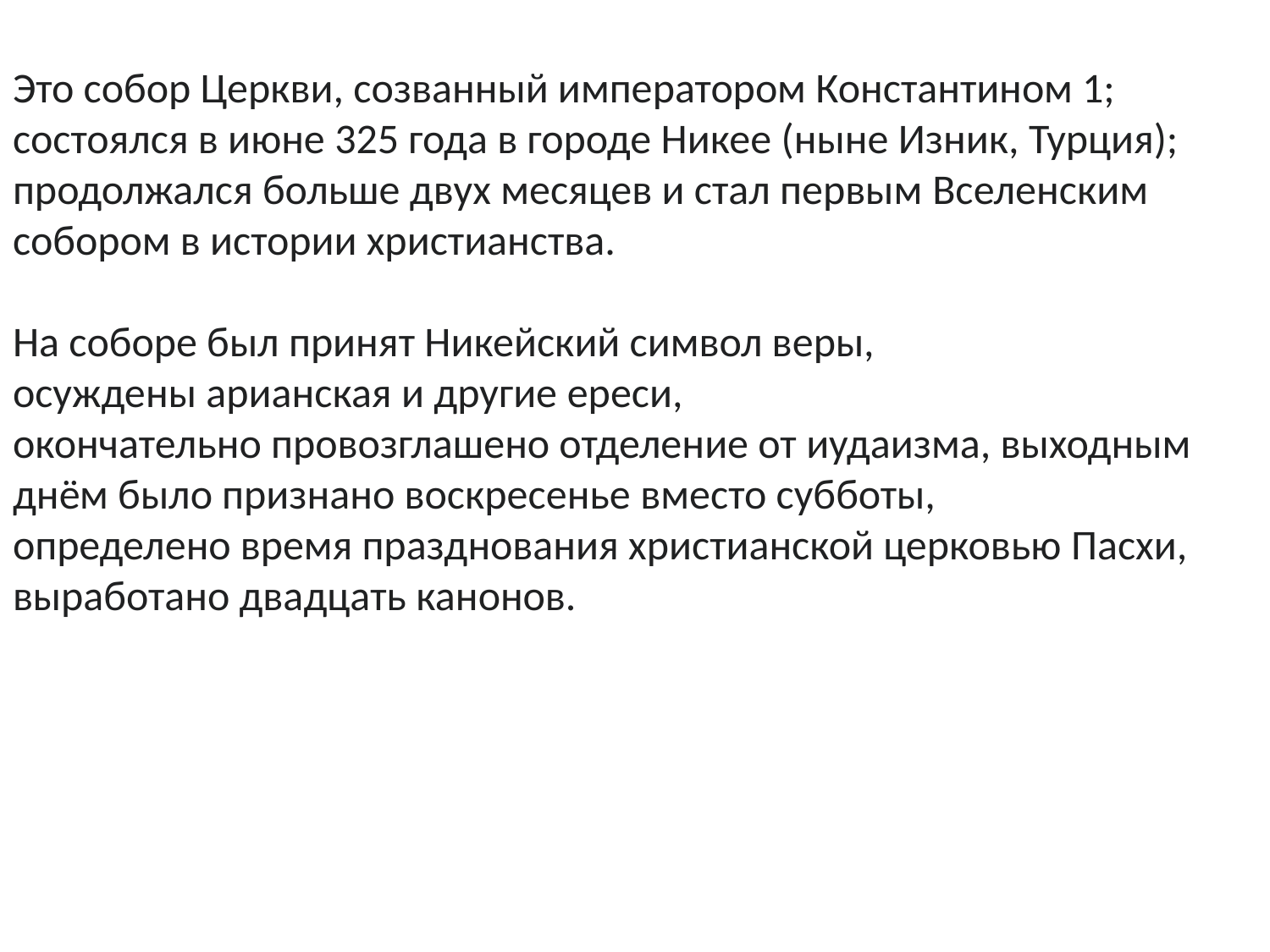

Это собор Церкви, созванный императором Константином 1; состоялся в июне 325 года в городе Никее (ныне Изник, Турция);
продолжался больше двух месяцев и стал первым Вселенским собором в истории христианства.

На соборе был принят Никейский символ веры, осуждены арианская и другие ереси,
окончательно провозглашено отделение от иудаизма, выходным днём было признано воскресенье вместо субботы,
определено время празднования христианской церковью Пасхи, выработано двадцать канонов.